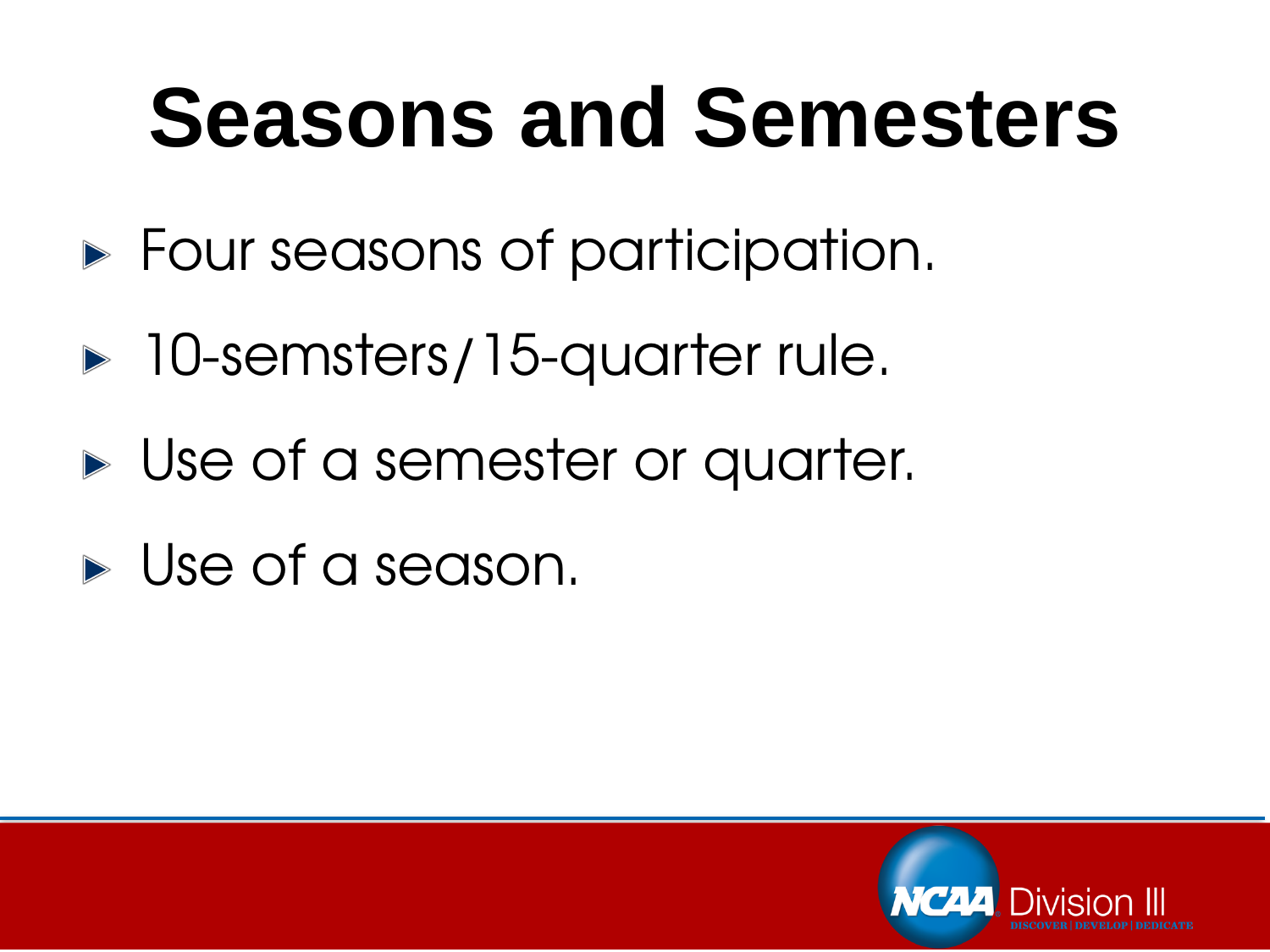

# Seasons and Semesters
Four seasons of participation.

10-semsters/15-quarter rule.

Use of a semester or quarter.

Use of a season.